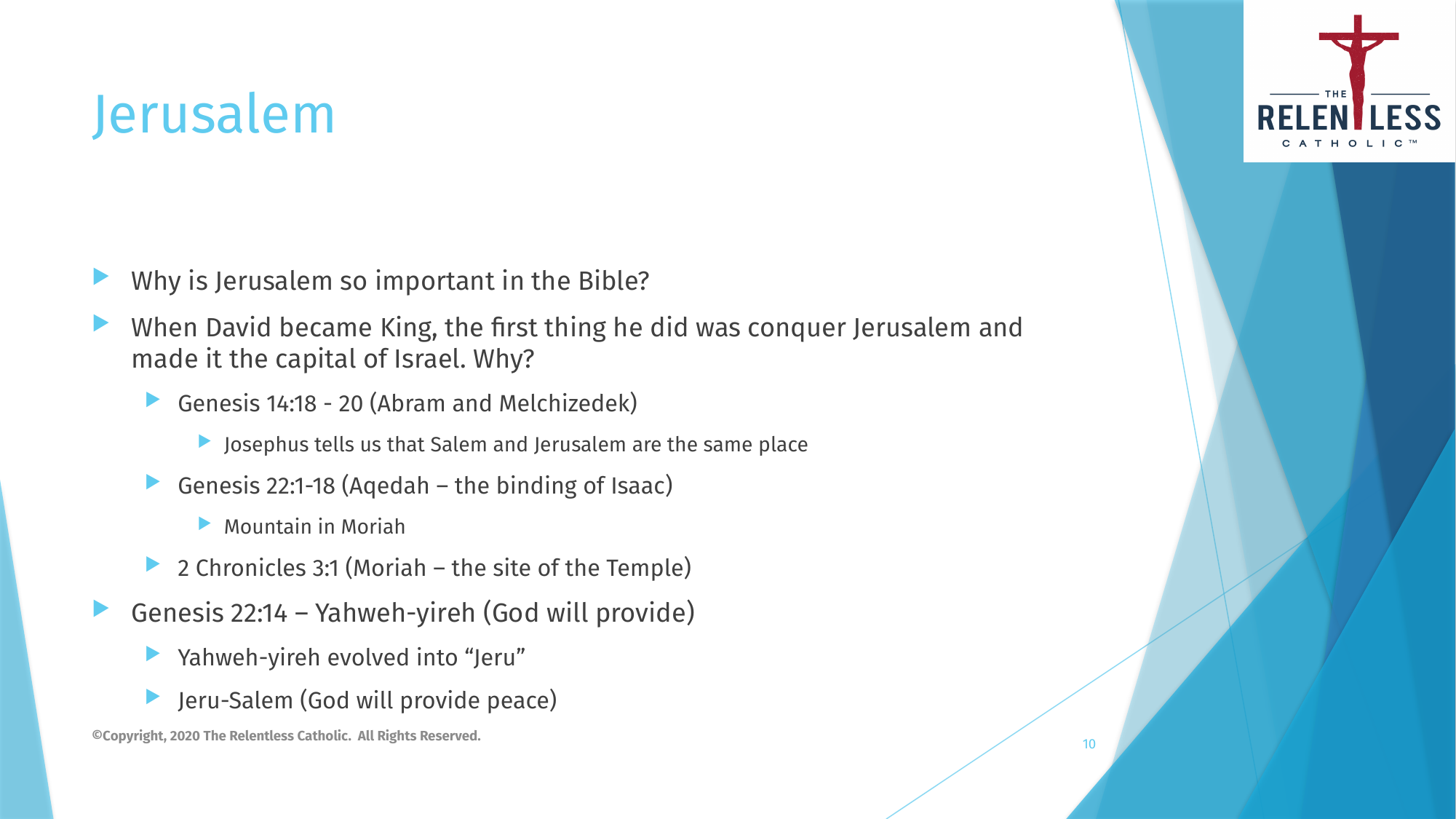

# Jerusalem
Why is Jerusalem so important in the Bible?
When David became King, the first thing he did was conquer Jerusalem and made it the capital of Israel. Why?
Genesis 14:18 - 20 (Abram and Melchizedek)
Josephus tells us that Salem and Jerusalem are the same place
Genesis 22:1-18 (Aqedah – the binding of Isaac)
Mountain in Moriah
2 Chronicles 3:1 (Moriah – the site of the Temple)
Genesis 22:14 – Yahweh-yireh (God will provide)
Yahweh-yireh evolved into “Jeru”
Jeru-Salem (God will provide peace)
©Copyright, 2020 The Relentless Catholic.  All Rights Reserved.

10